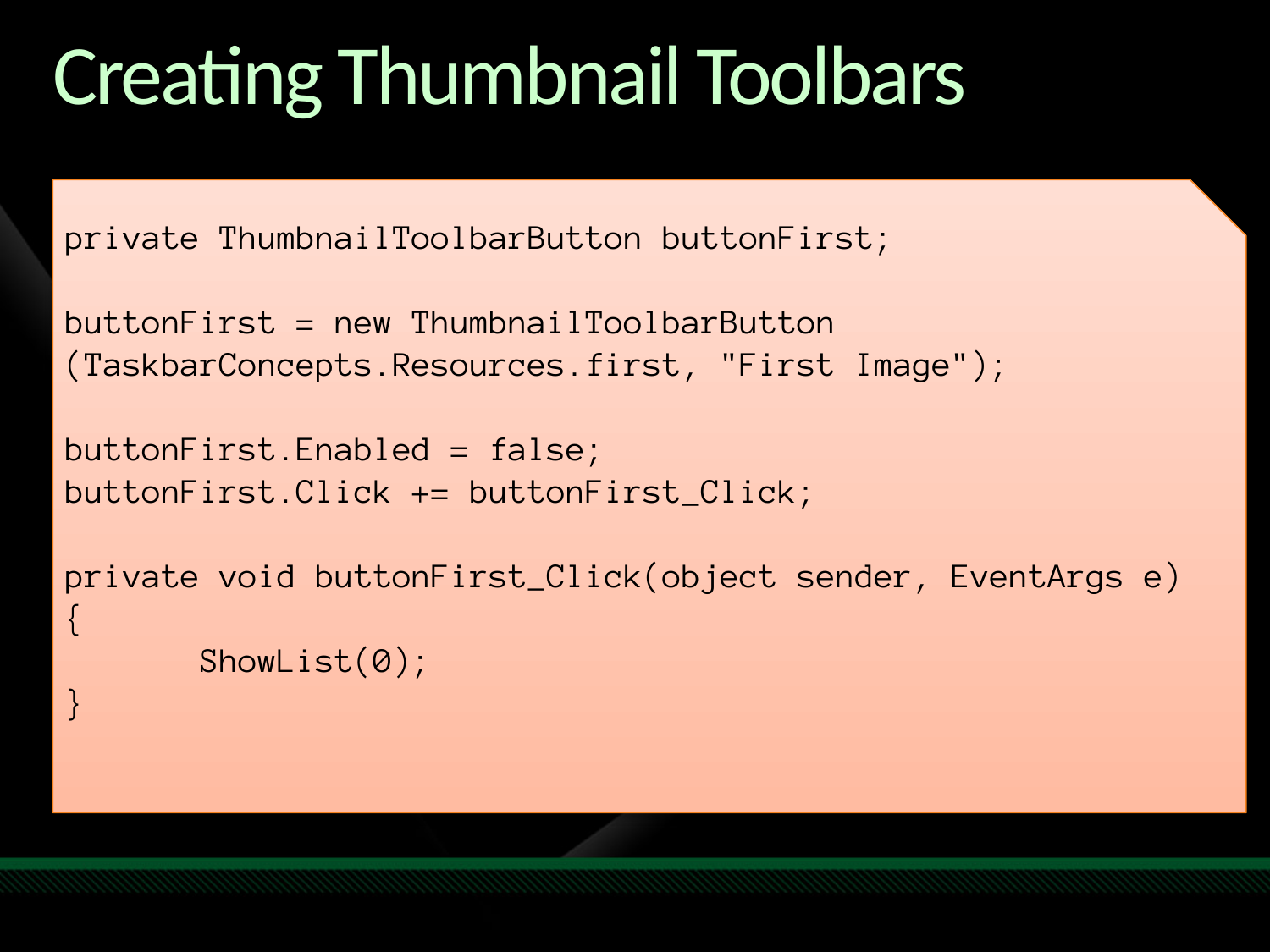

# Creating Thumbnail Toolbars
private ThumbnailToolbarButton buttonFirst;

buttonFirst = new ThumbnailToolbarButton
(TaskbarConcepts.Resources.first, "First Image");

buttonFirst.Enabled = false;
buttonFirst.Click += buttonFirst_Click;

private void buttonFirst_Click(object sender, EventArgs e)
{
       ShowList(0);
}